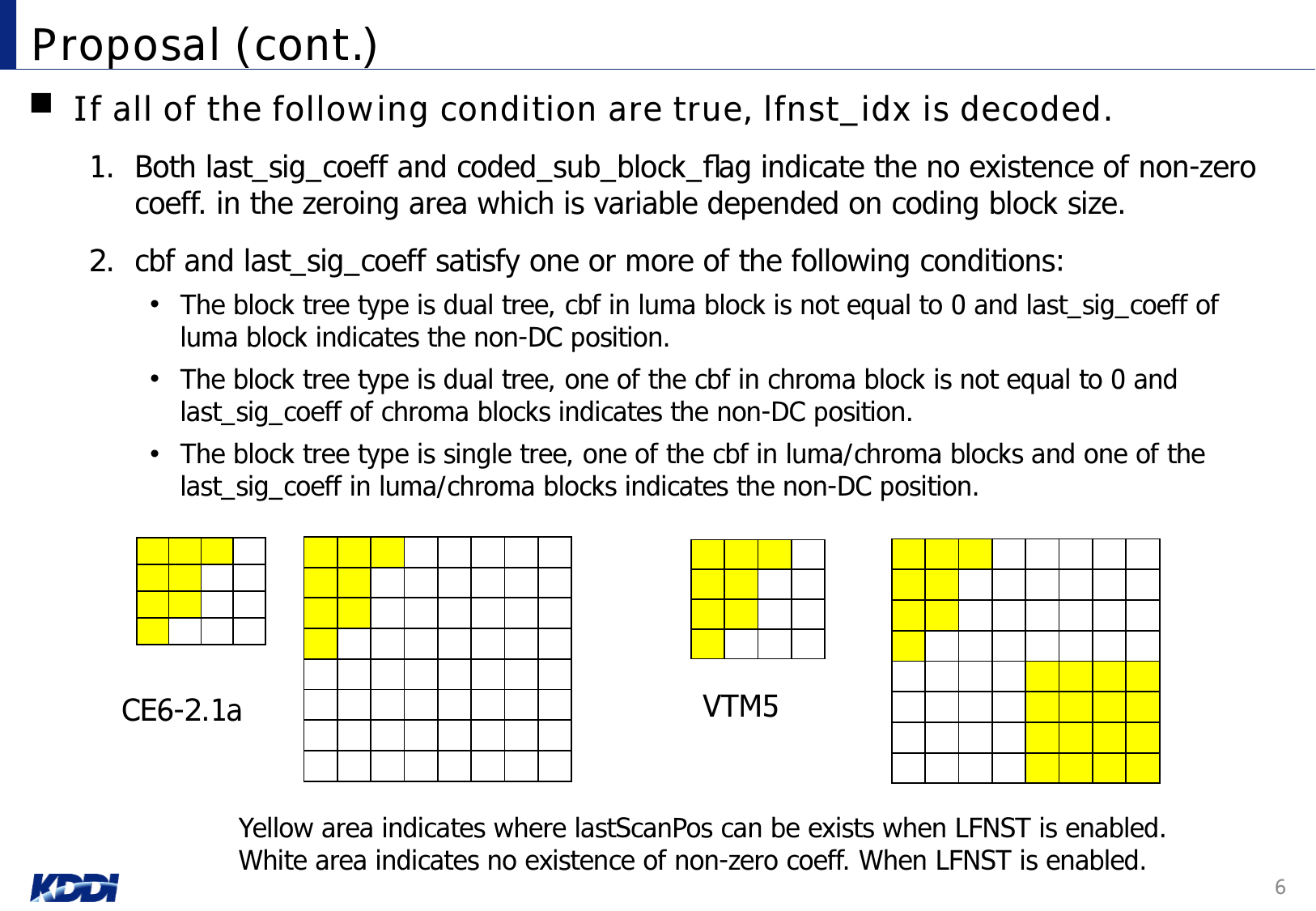

# Proposal (cont.)
If all of the following condition are true, lfnst_idx is decoded.
Both last_sig_coeff and coded_sub_block_flag indicate the no existence of non-zero coeff. in the zeroing area which is variable depended on coding block size.
cbf and last_sig_coeff satisfy one or more of the following conditions:
The block tree type is dual tree, cbf in luma block is not equal to 0 and last_sig_coeff of luma block indicates the non-DC position.
The block tree type is dual tree, one of the cbf in chroma block is not equal to 0 and last_sig_coeff of chroma blocks indicates the non-DC position.
The block tree type is single tree, one of the cbf in luma/chroma blocks and one of the last_sig_coeff in luma/chroma blocks indicates the non-DC position.

|  |  |  |  |  |  |  |  |
| --- | --- | --- | --- | --- | --- | --- | --- |
|  |  |  |  |  |  |  |  |
|  |  |  |  |  |  |  |  |
|  |  |  |  |  |  |  |  |
|  |  |  |  |  |  |  |  |
|  |  |  |  |  |  |  |  |
|  |  |  |  |  |  |  |  |
|  |  |  |  |  |  |  |  |
|  |  |  |  |
| --- | --- | --- | --- |
|  |  |  |  |
|  |  |  |  |
|  |  |  |  |
|  |  |  |  |  |  |  |  |
| --- | --- | --- | --- | --- | --- | --- | --- |
|  |  |  |  |  |  |  |  |
|  |  |  |  |  |  |  |  |
|  |  |  |  |  |  |  |  |
|  |  |  |  |  |  |  |  |
|  |  |  |  |  |  |  |  |
|  |  |  |  |  |  |  |  |
|  |  |  |  |  |  |  |  |
|  |  |  |  |
| --- | --- | --- | --- |
|  |  |  |  |
|  |  |  |  |
|  |  |  |  |
VTM5
CE6-2.1a
Yellow area indicates where lastScanPos can be exists when LFNST is enabled.
White area indicates no existence of non-zero coeff. When LFNST is enabled.
6